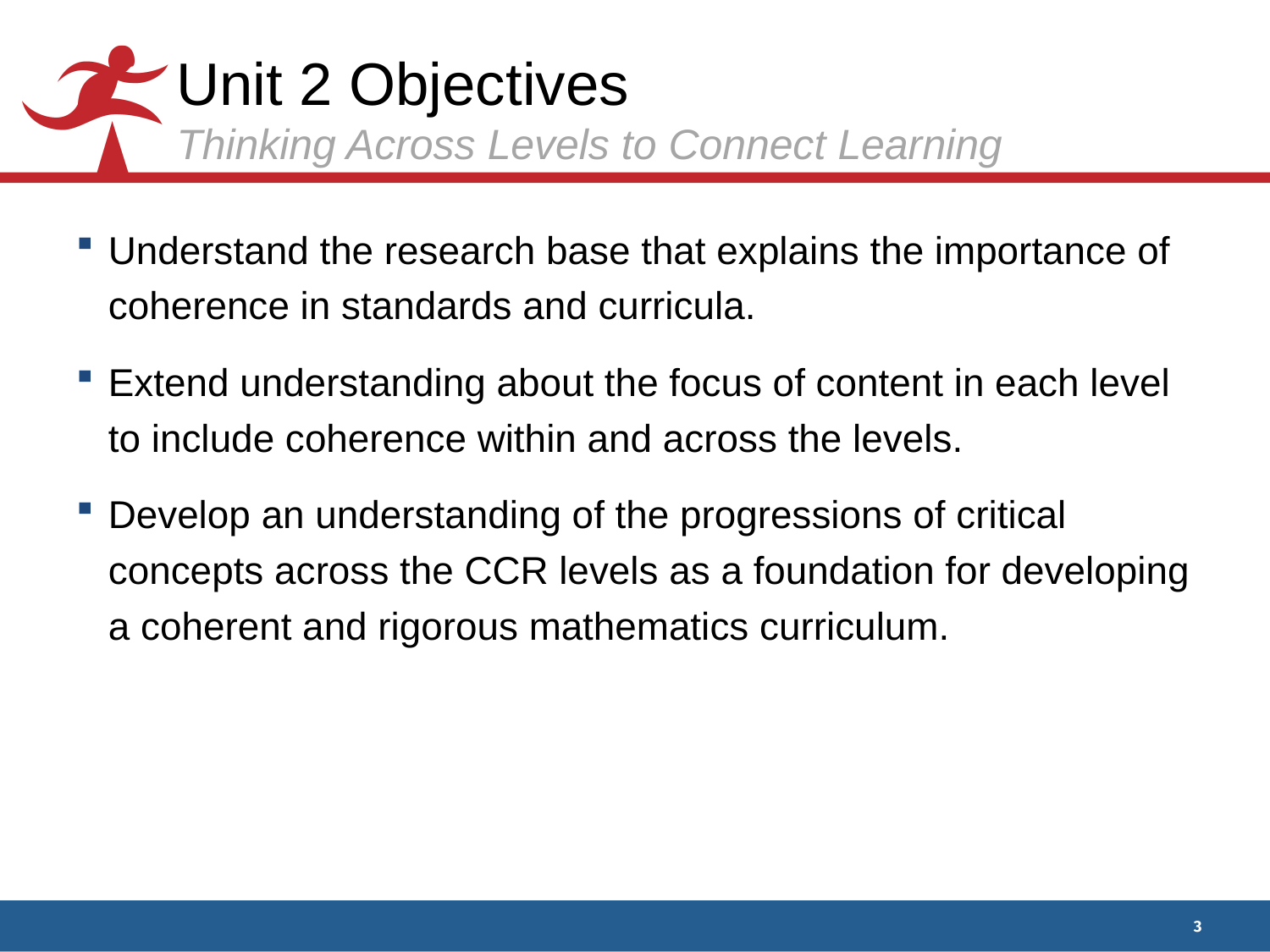

# Unit 2 Objectives Thinking Across Levels to Connect Learning
Understand the research base that explains the importance of coherence in standards and curricula.
Extend understanding about the focus of content in each level to include coherence within and across the levels.
Develop an understanding of the progressions of critical concepts across the CCR levels as a foundation for developing a coherent and rigorous mathematics curriculum.